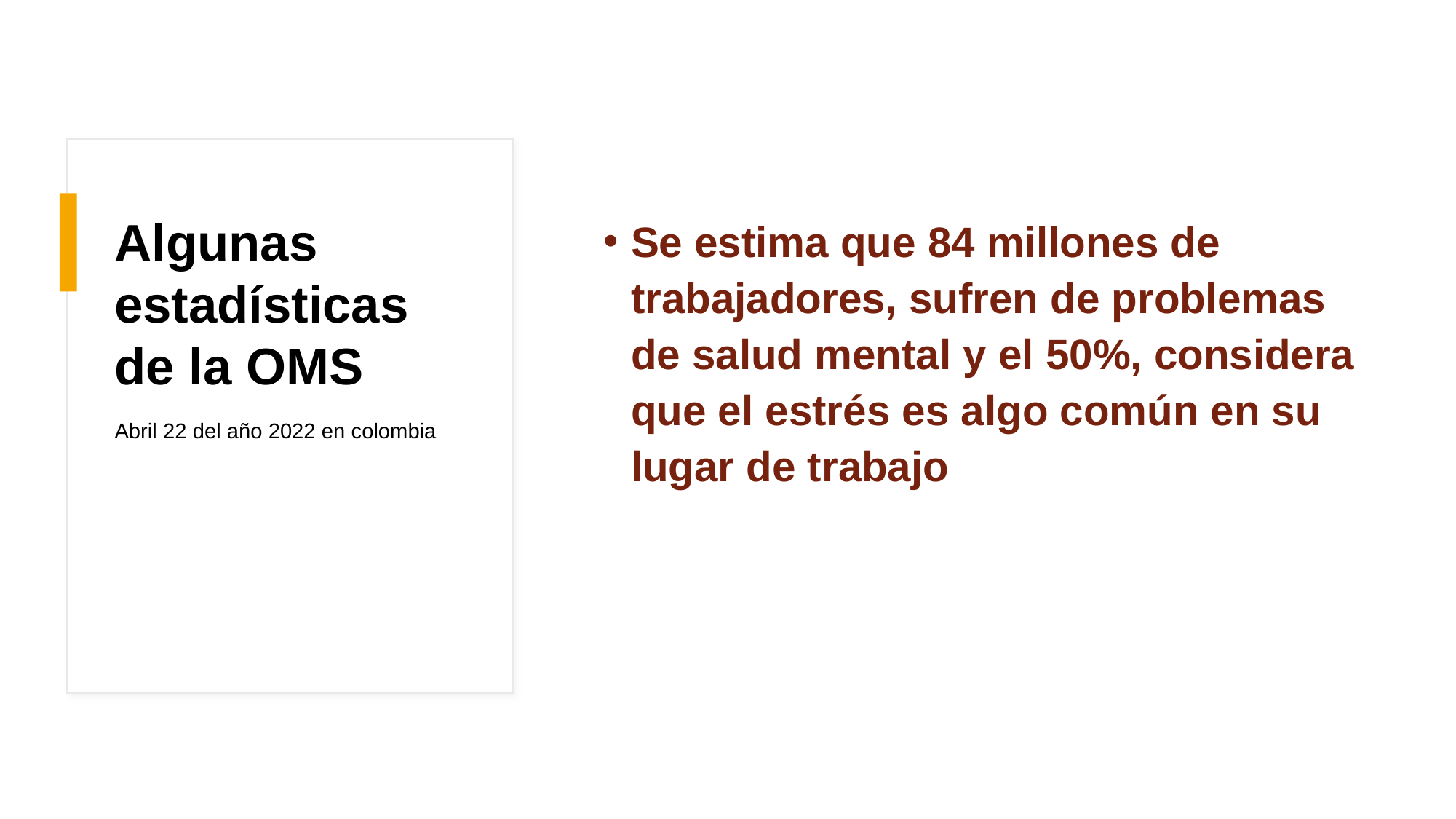

# Algunas estadísticas de la OMS
Se estima que 84 millones de trabajadores, sufren de problemas de salud mental y el 50%, considera que el estrés es algo común en su lugar de trabajo
Abril 22 del año 2022 en colombia